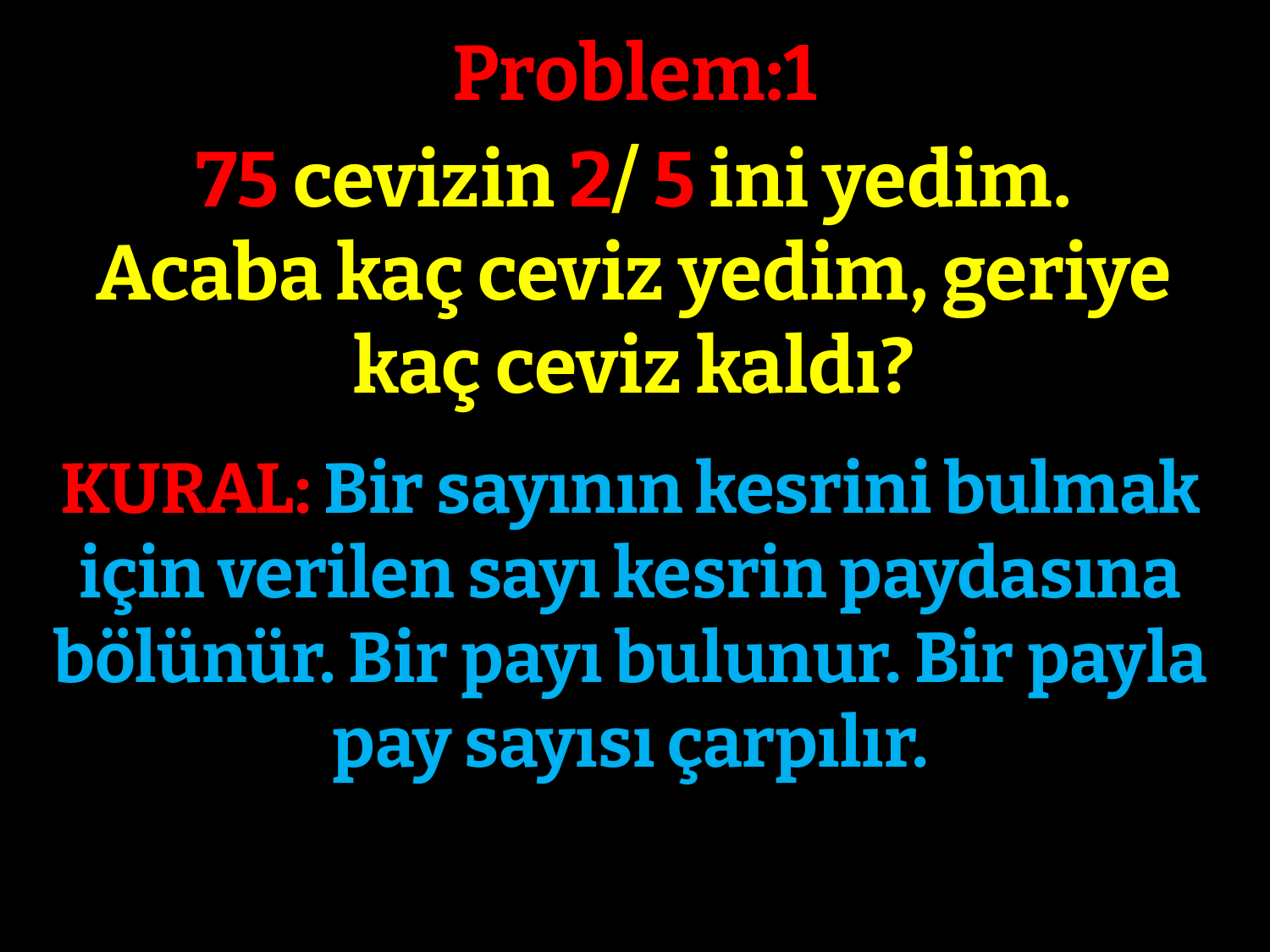

Problem:1
75 cevizin 2/ 5 ini yedim.
Acaba kaç ceviz yedim, geriye kaç ceviz kaldı?
#
KURAL: Bir sayının kesrini bulmak için verilen sayı kesrin paydasına bölünür. Bir payı bulunur. Bir payla pay sayısı çarpılır.